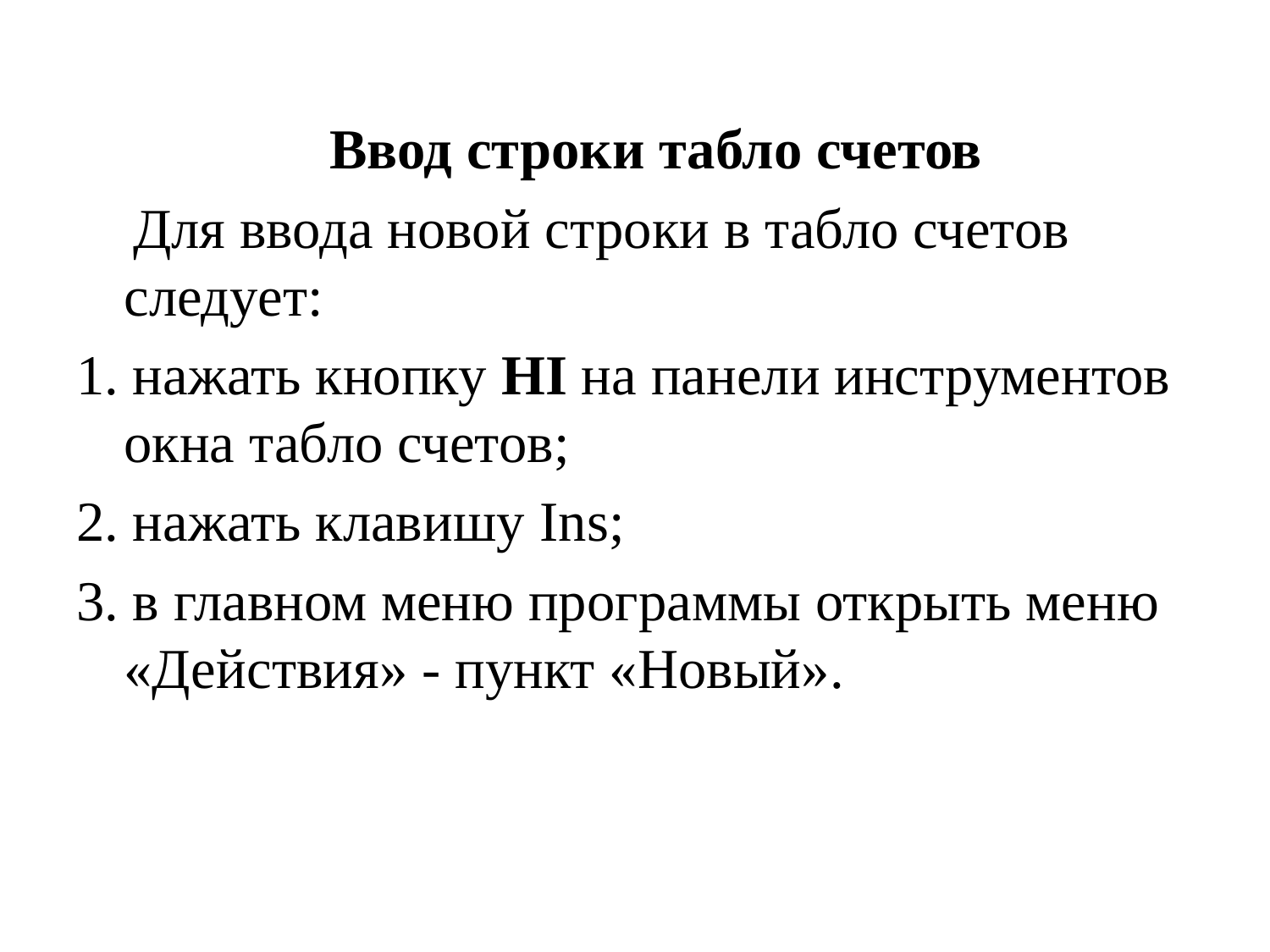

Ввод строки табло счетов
    Для ввода новой строки в табло счетов следует:
1. нажать кнопку HI на панели инструментов окна табло счетов;
2. нажать клавишу Ins;
3. в главном меню программы открыть меню «Действия» - пункт «Новый».